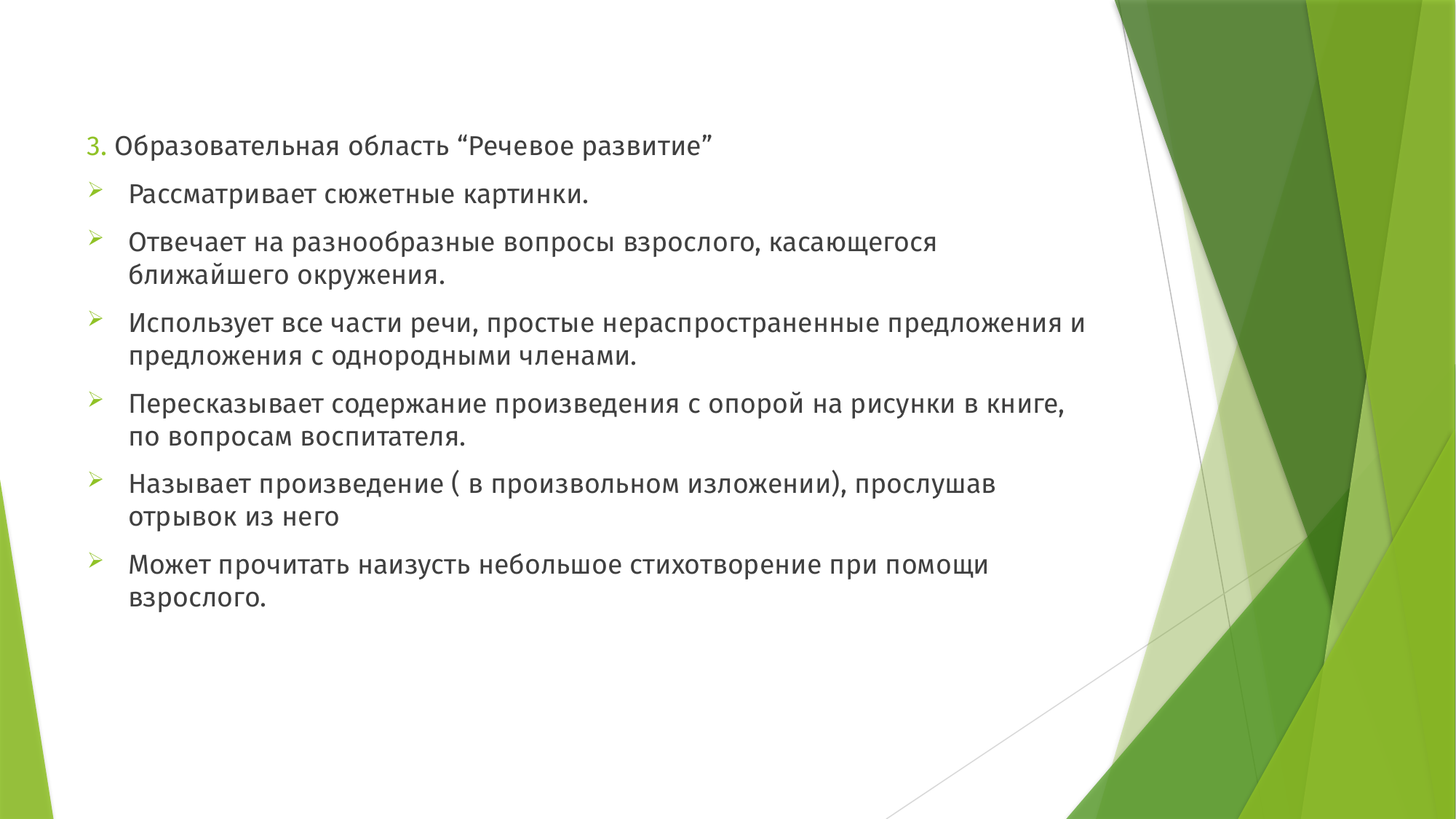

3. Образовательная область “Речевое развитие”
Рассматривает сюжетные картинки.
Отвечает на разнообразные вопросы взрослого, касающегося ближайшего окружения.
Использует все части речи, простые нераспространенные предложения и предложения с однородными членами.
Пересказывает содержание произведения с опорой на рисунки в книге, по вопросам воспитателя.
Называет произведение ( в произвольном изложении), прослушав отрывок из него
Может прочитать наизусть небольшое стихотворение при помощи взрослого.